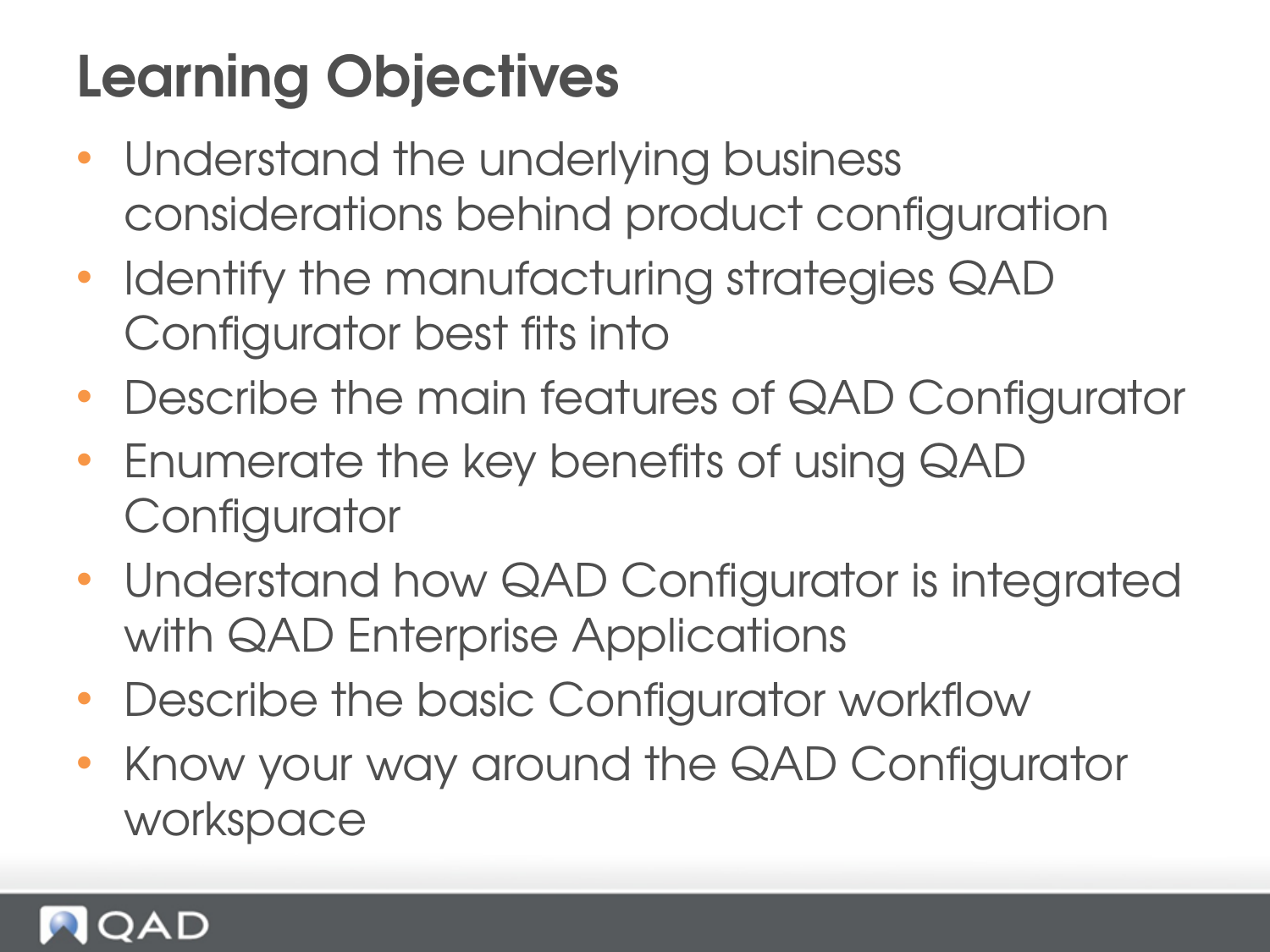

# Learning Objectives
Understand the underlying business considerations behind product configuration
Identify the manufacturing strategies QAD Configurator best fits into
Describe the main features of QAD Configurator
Enumerate the key benefits of using QAD Configurator
Understand how QAD Configurator is integrated with QAD Enterprise Applications
Describe the basic Configurator workflow
Know your way around the QAD Configurator workspace